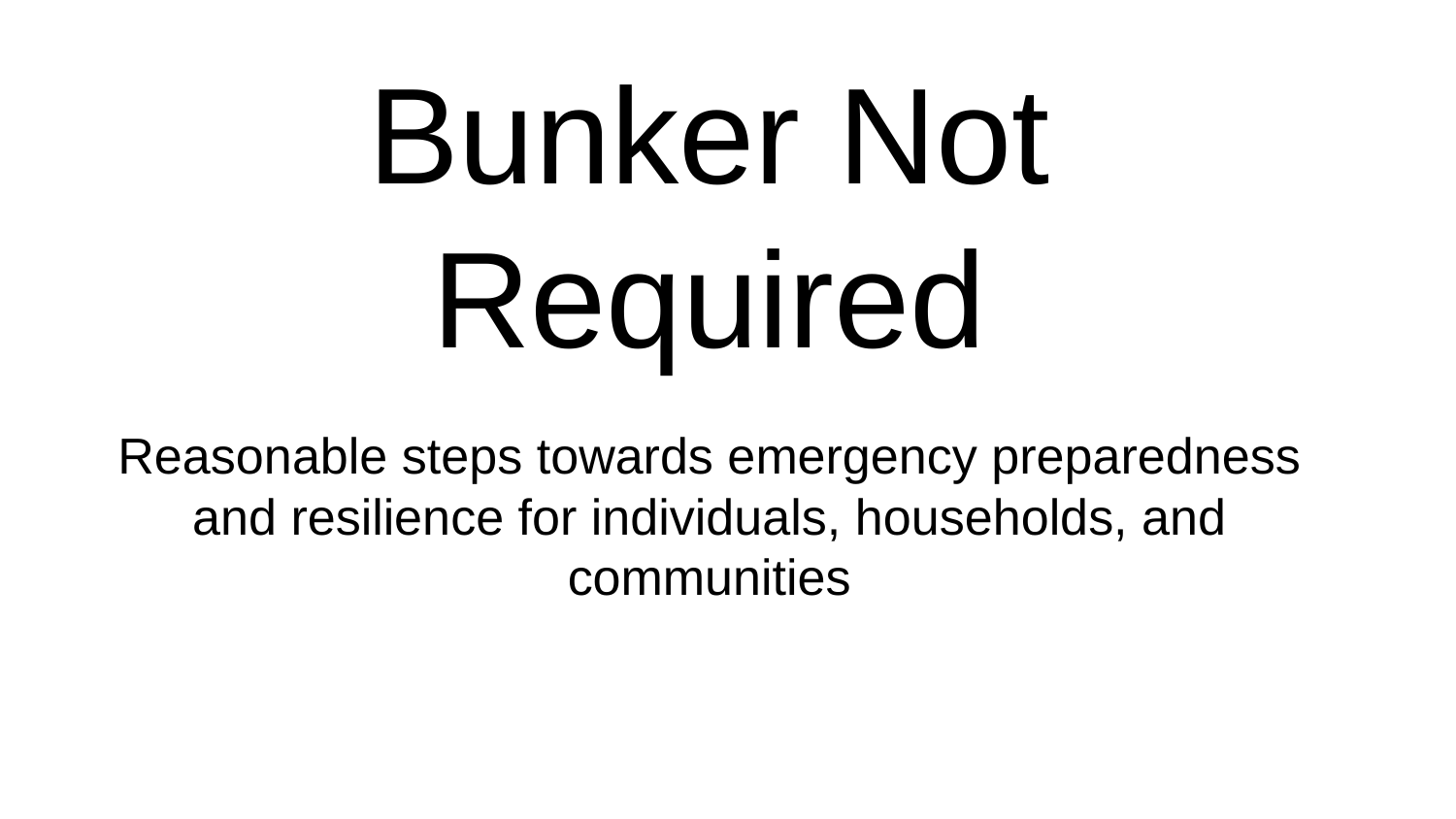

# Bunker Not Required
Reasonable steps towards emergency preparedness and resilience for individuals, households, and communities